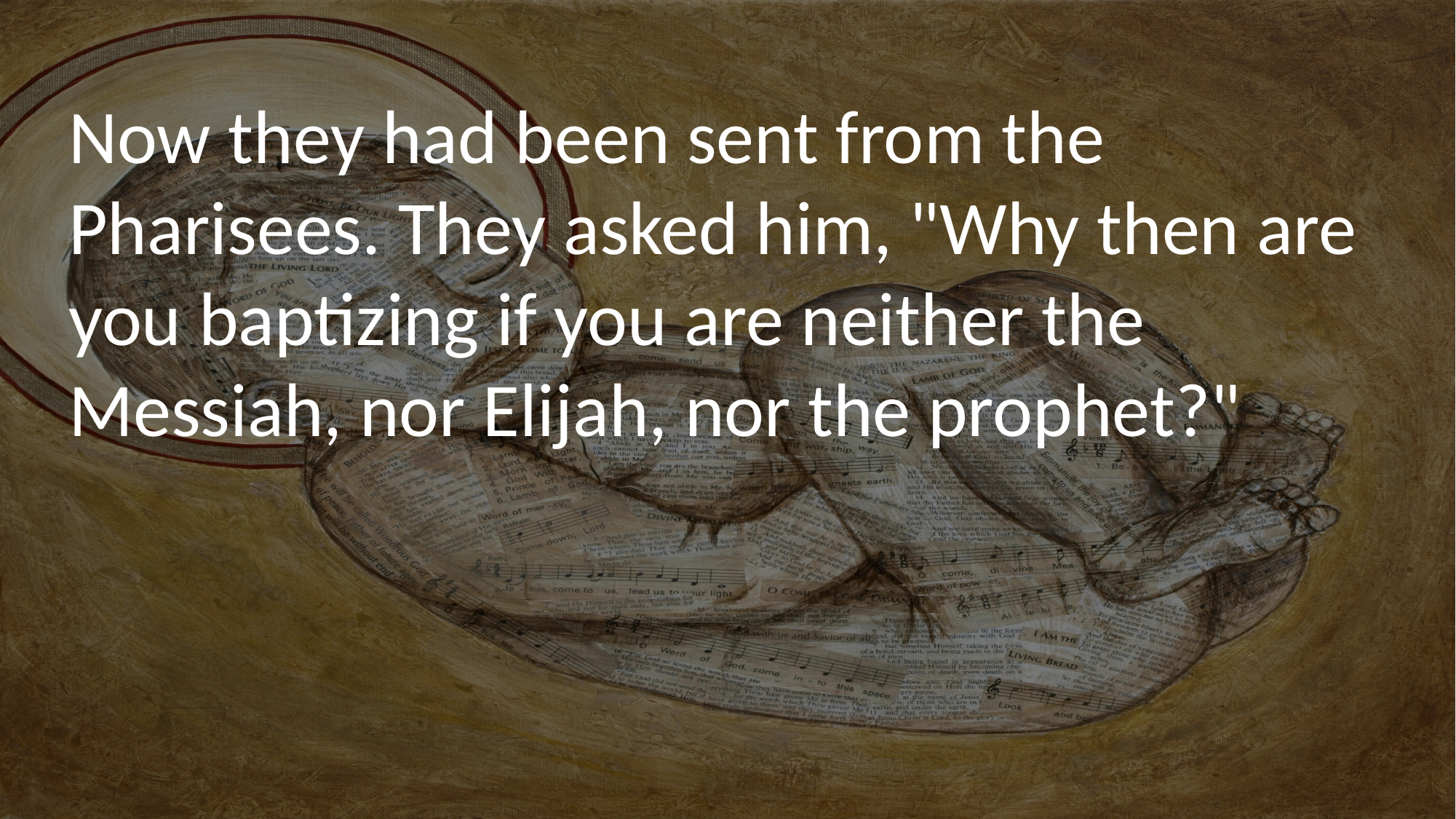

Now they had been sent from the Pharisees. They asked him, "Why then are you baptizing if you are neither the Messiah, nor Elijah, nor the prophet?"